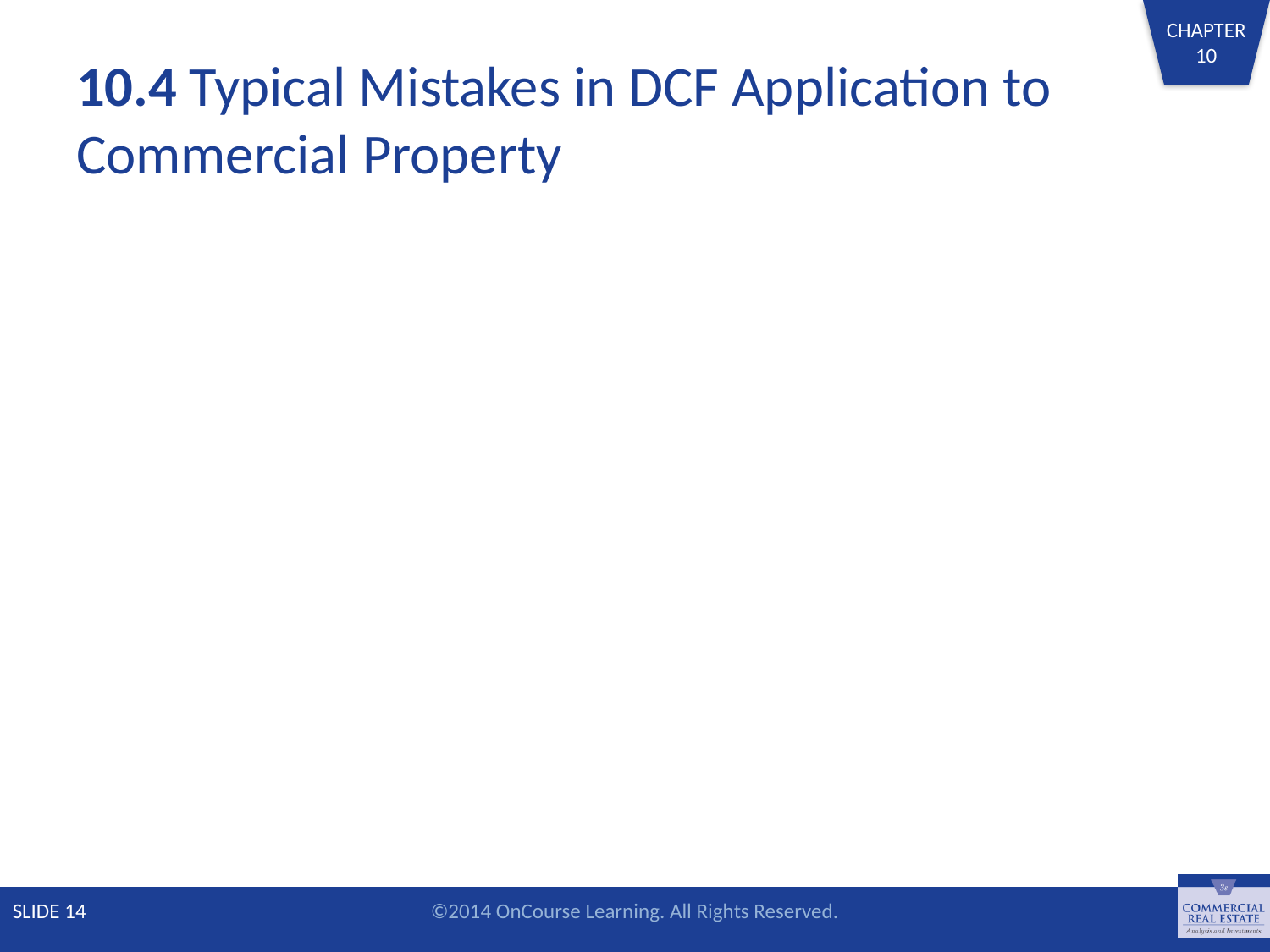

# 10.4 Typical Mistakes in DCF Application to Commercial Property

SLIDE 14